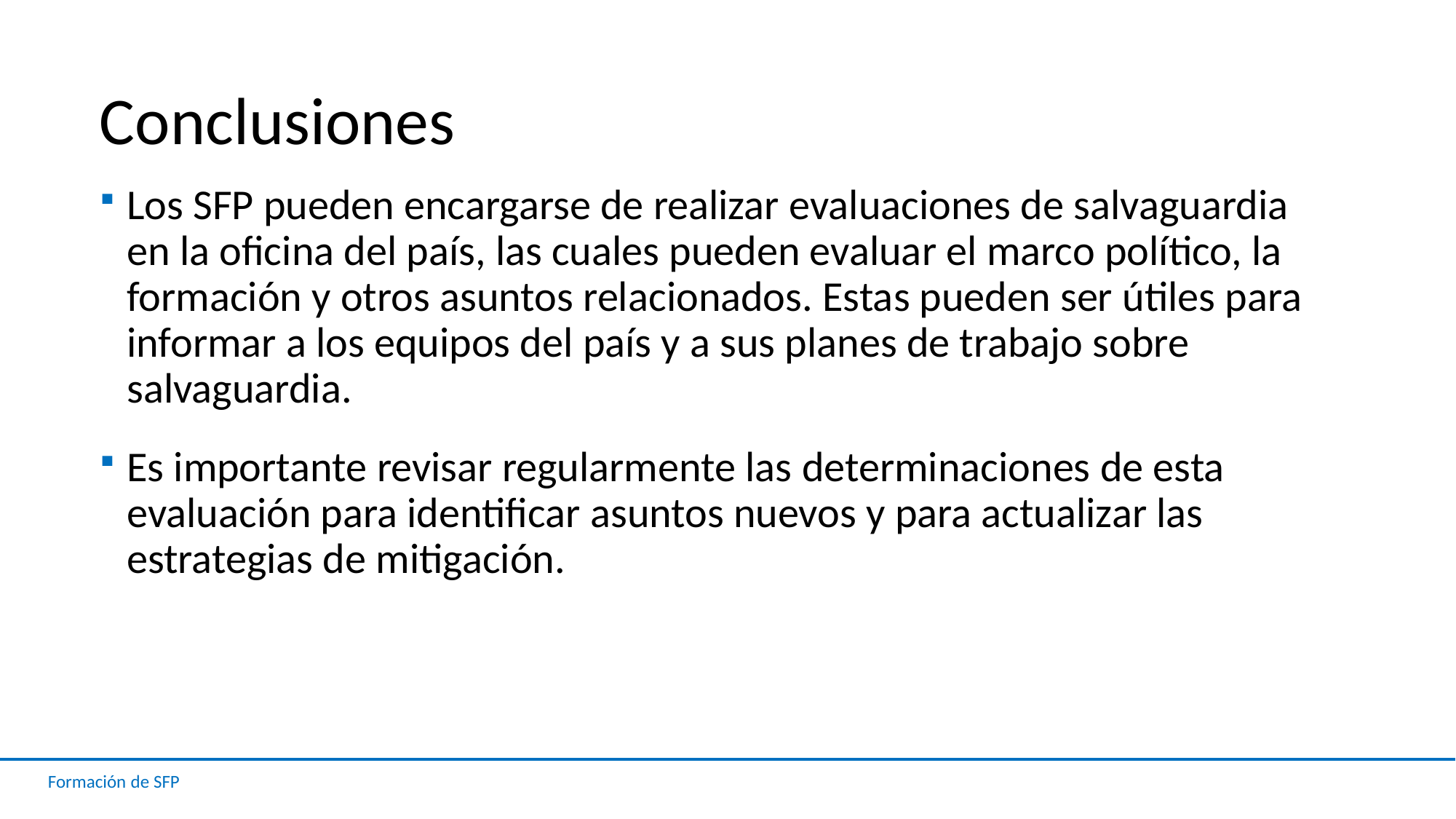

# Conclusiones
Los SFP pueden encargarse de realizar evaluaciones de salvaguardia en la oficina del país, las cuales pueden evaluar el marco político, la formación y otros asuntos relacionados. Estas pueden ser útiles para informar a los equipos del país y a sus planes de trabajo sobre salvaguardia.
Es importante revisar regularmente las determinaciones de esta evaluación para identificar asuntos nuevos y para actualizar las estrategias de mitigación.

Formación de SFP